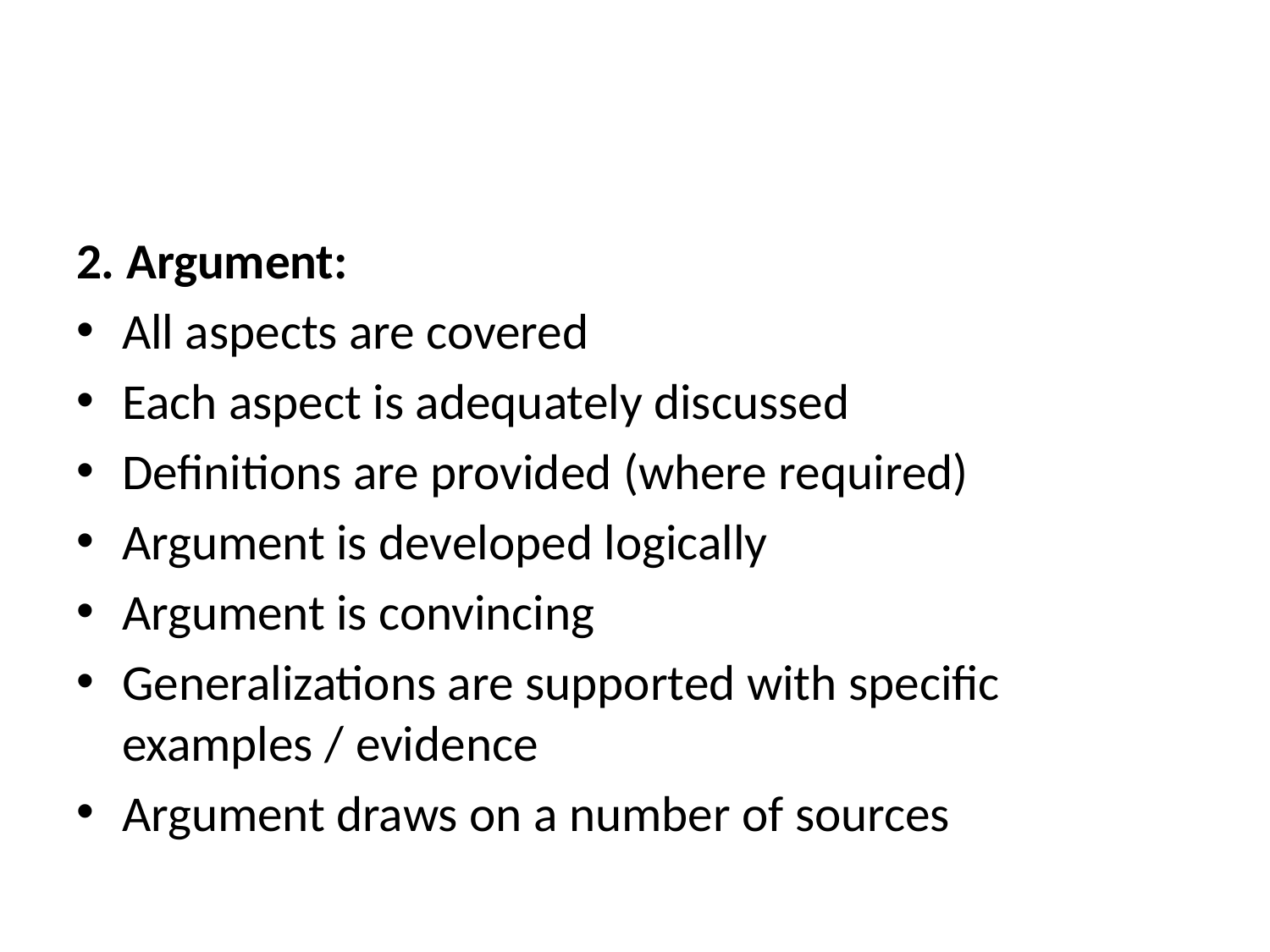

#
2. Argument:
All aspects are covered
Each aspect is adequately discussed
Definitions are provided (where required)
Argument is developed logically
Argument is convincing
Generalizations are supported with specific examples / evidence
Argument draws on a number of sources